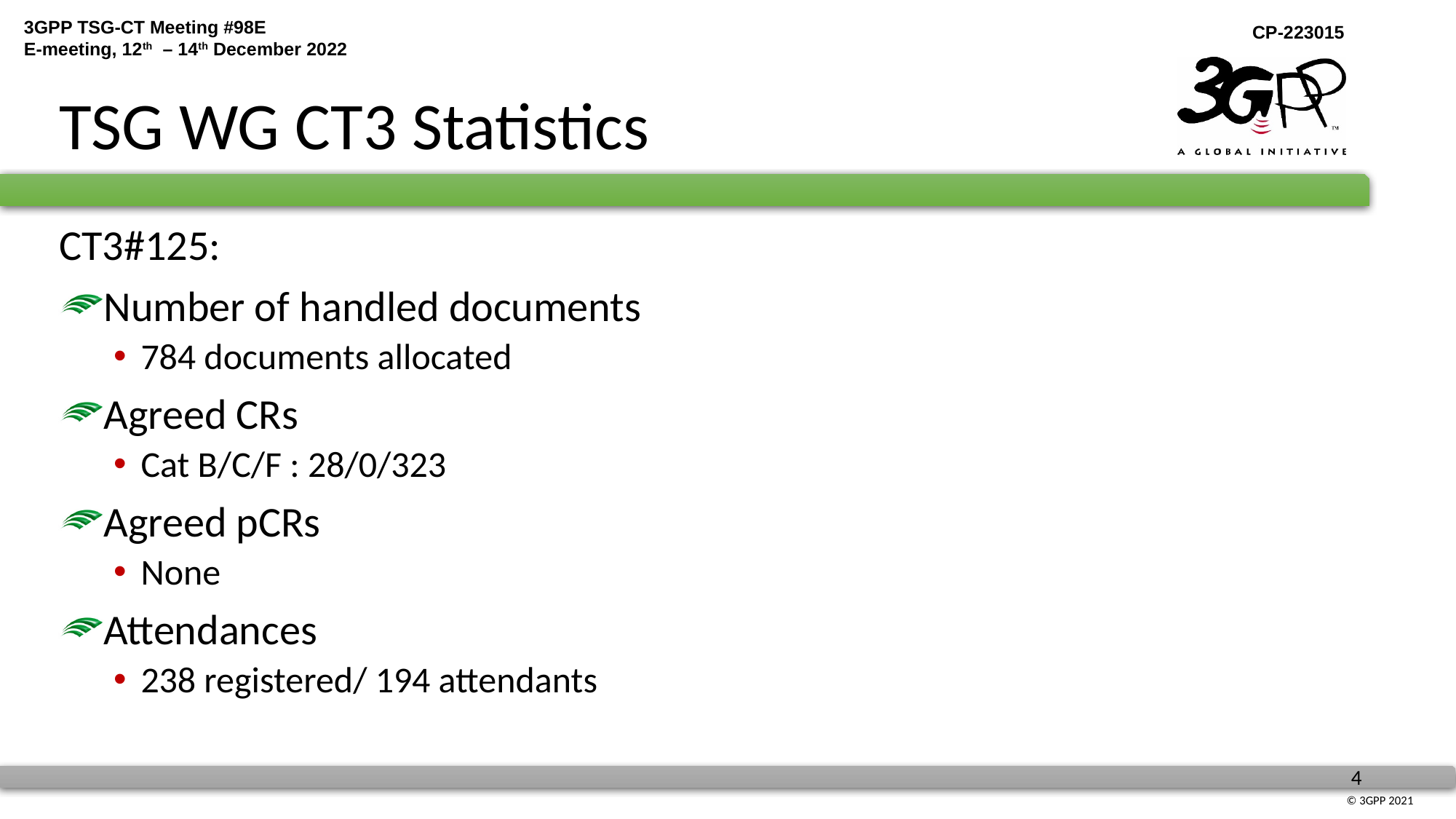

# TSG WG CT3 Statistics
CT3#125:
Number of handled documents
784 documents allocated
Agreed CRs
Cat B/C/F : 28/0/323
Agreed pCRs
None
Attendances
238 registered/ 194 attendants